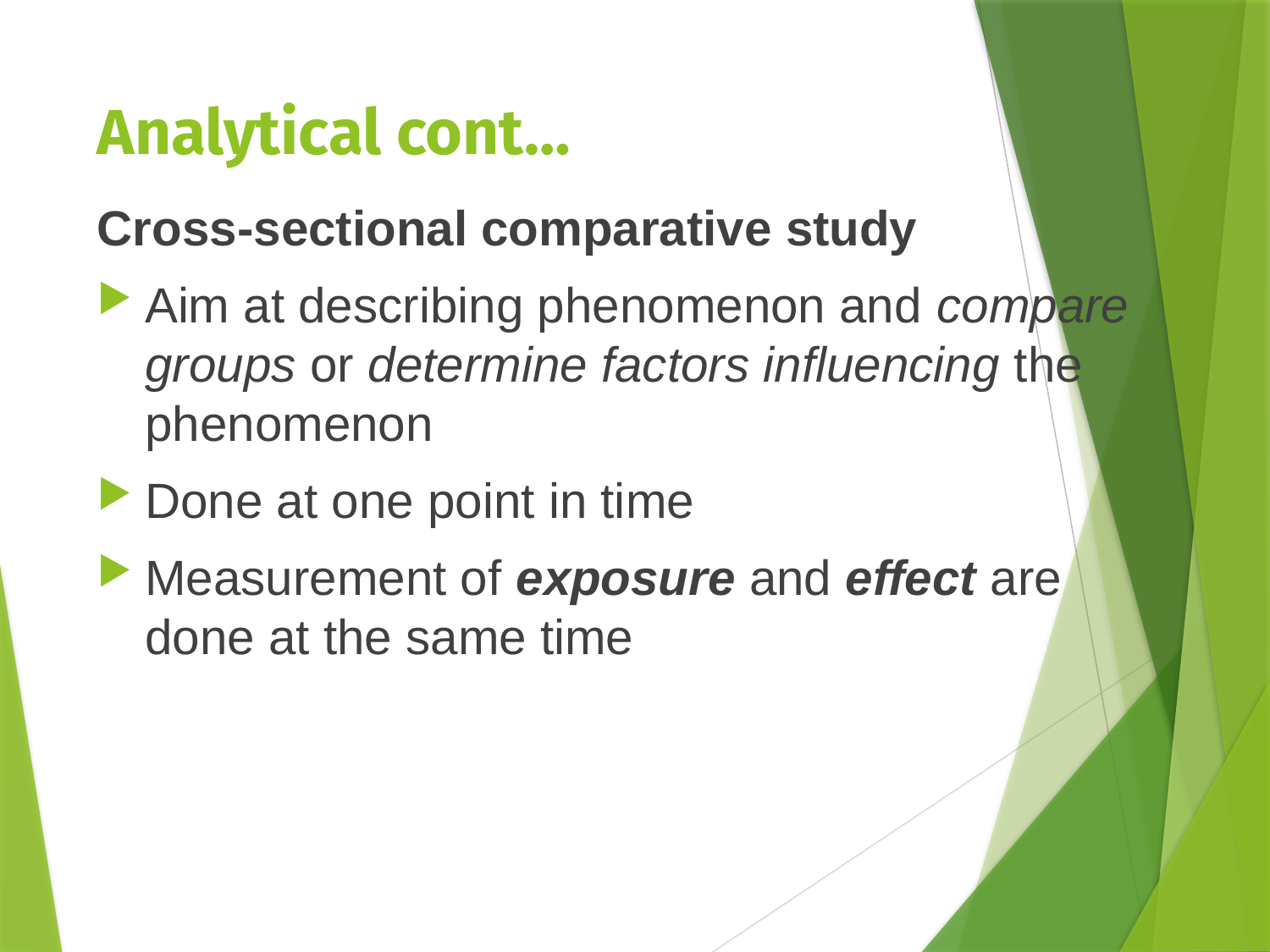

# Analytical cont…
Cross-sectional comparative study
Aim at describing phenomenon and compare groups or determine factors influencing the phenomenon
Done at one point in time
Measurement of exposure and effect are done at the same time